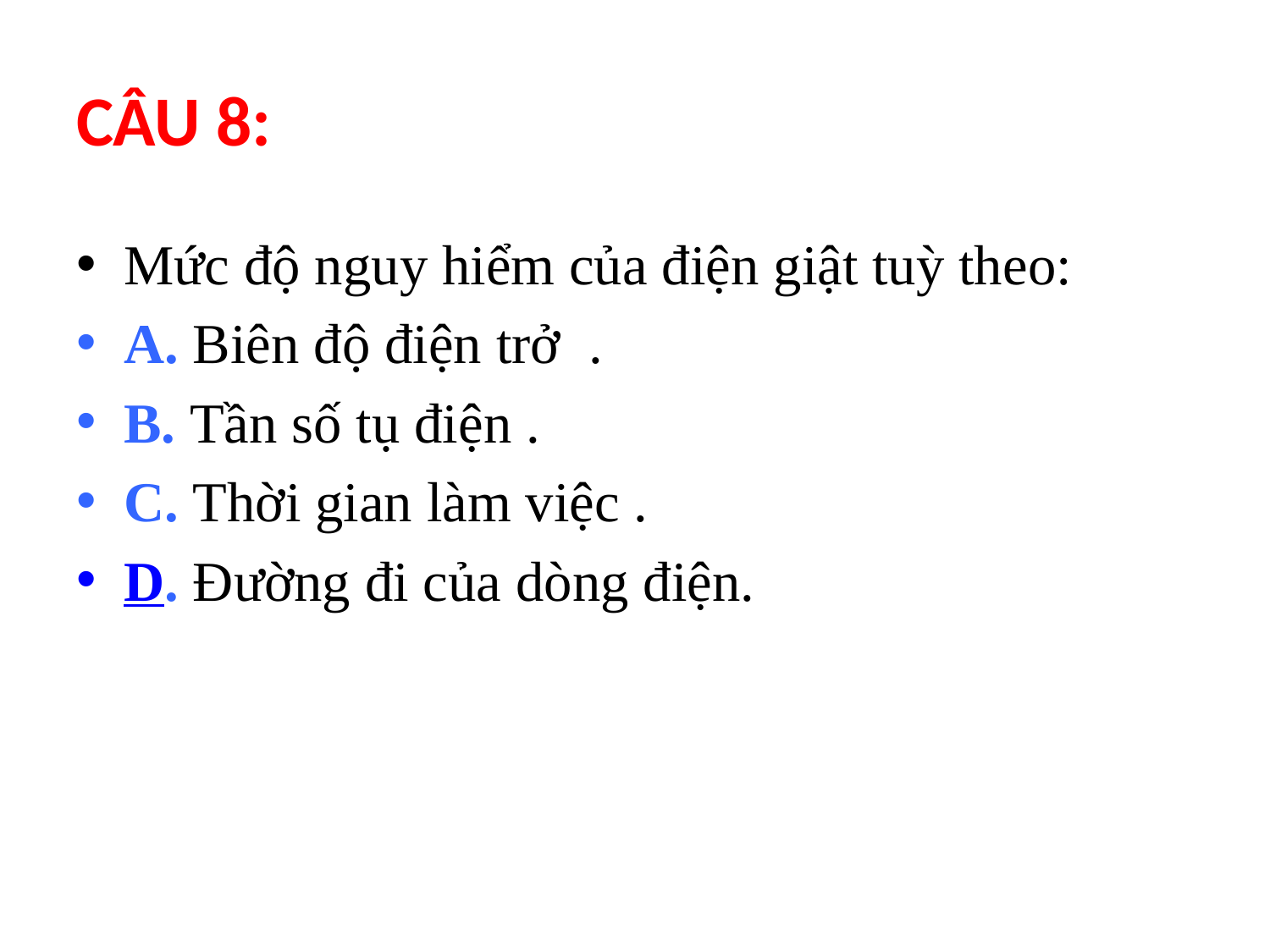

# CÂU 8:
Mức độ nguy hiểm của điện giật tuỳ theo:
A. Biên độ điện trở  .
B. Tần số tụ điện .
C. Thời gian làm việc .
D. Đường đi của dòng điện.